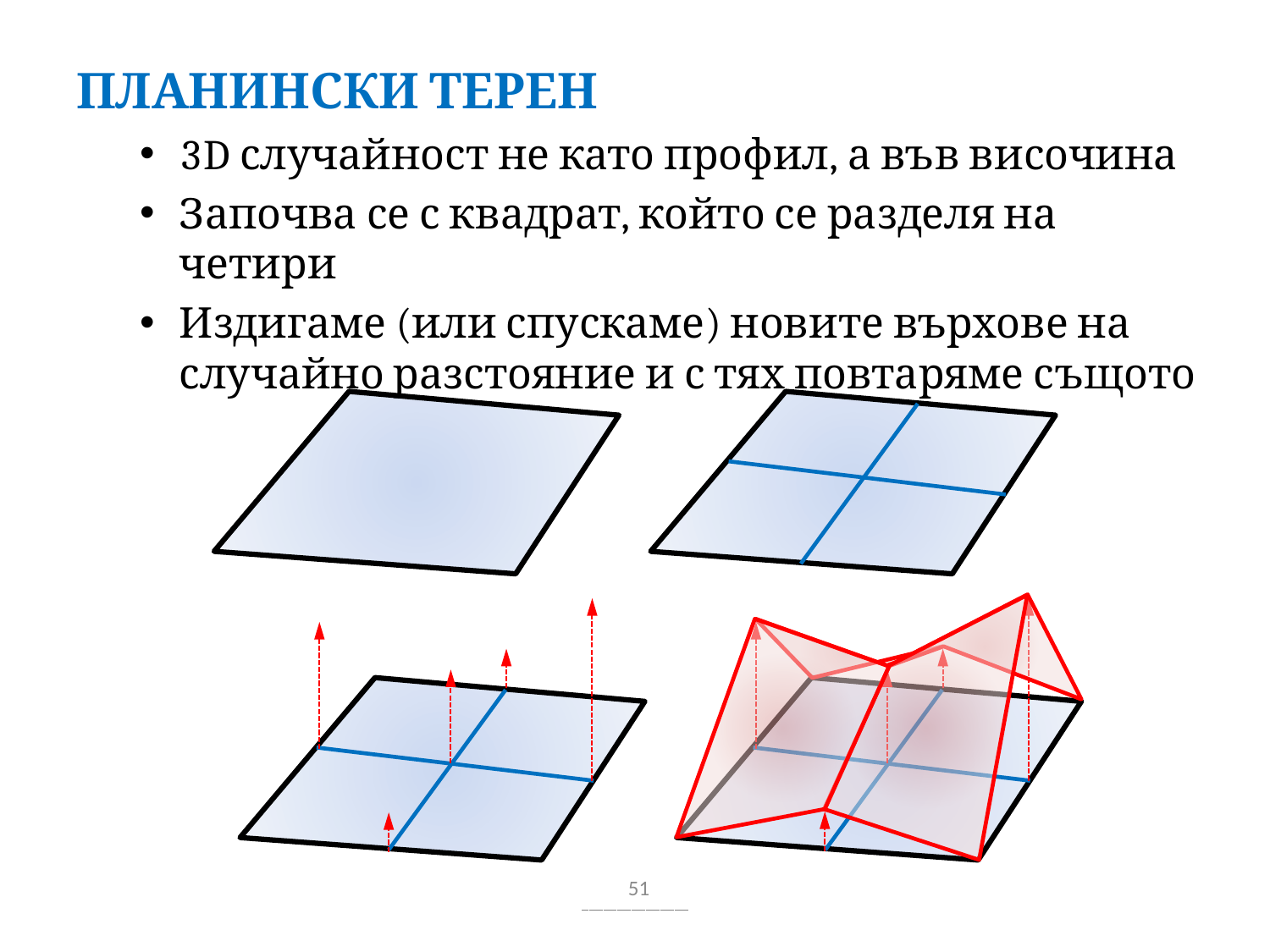

Планински терен
3D случайност не като профил, а във височина
Започва се с квадрат, който се разделя на четири
Издигаме (или спускаме) новите върхове на случайно разстояние и с тях повтаряме същото

51